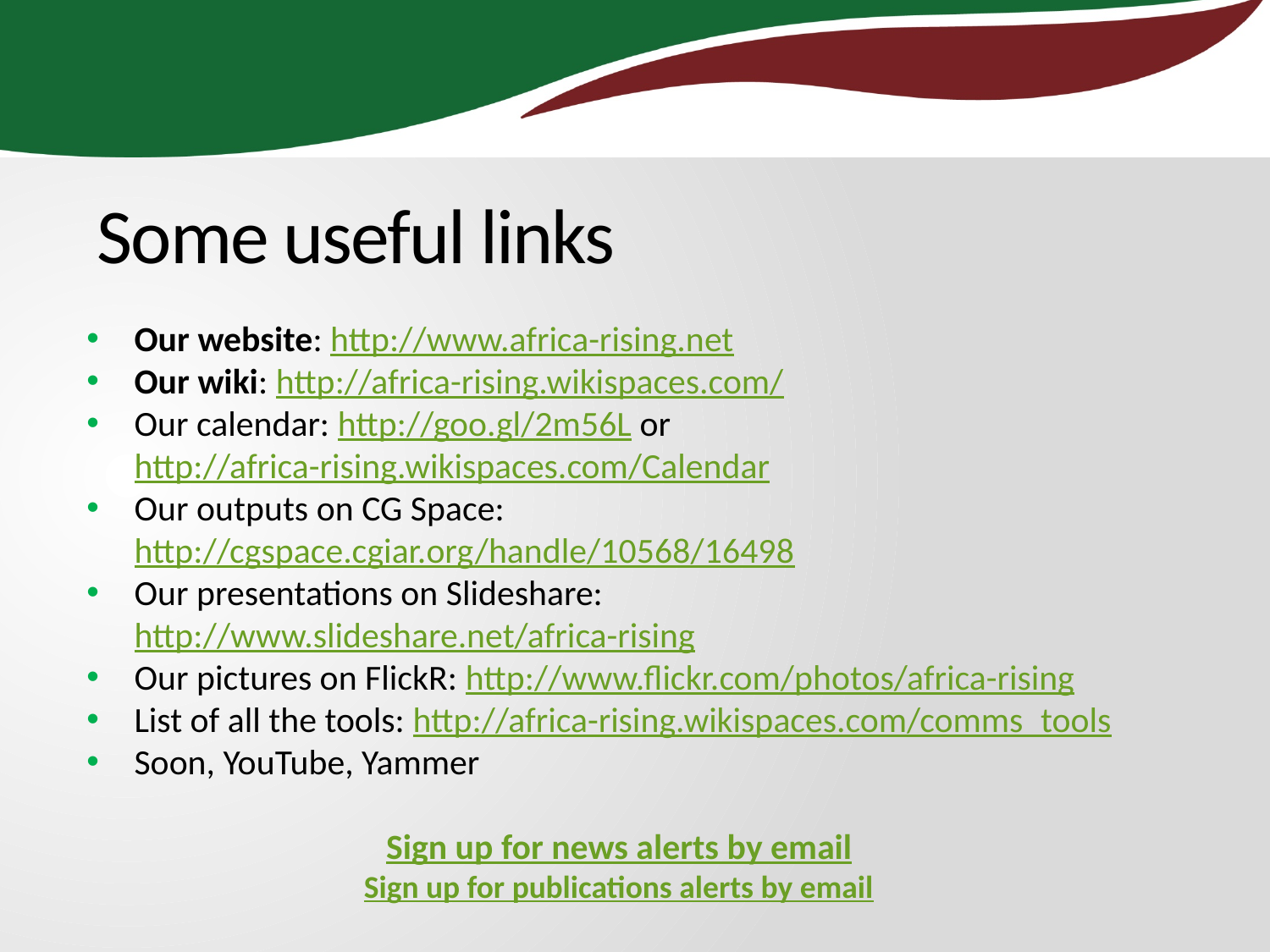

# Some useful links
Our website: http://www.africa-rising.net
Our wiki: http://africa-rising.wikispaces.com/
Our calendar: http://goo.gl/2m56L or http://africa-rising.wikispaces.com/Calendar
Our outputs on CG Space: http://cgspace.cgiar.org/handle/10568/16498
Our presentations on Slideshare: http://www.slideshare.net/africa-rising
Our pictures on FlickR: http://www.flickr.com/photos/africa-rising
List of all the tools: http://africa-rising.wikispaces.com/comms_tools
Soon, YouTube, Yammer

Sign up for news alerts by email
Sign up for publications alerts by email